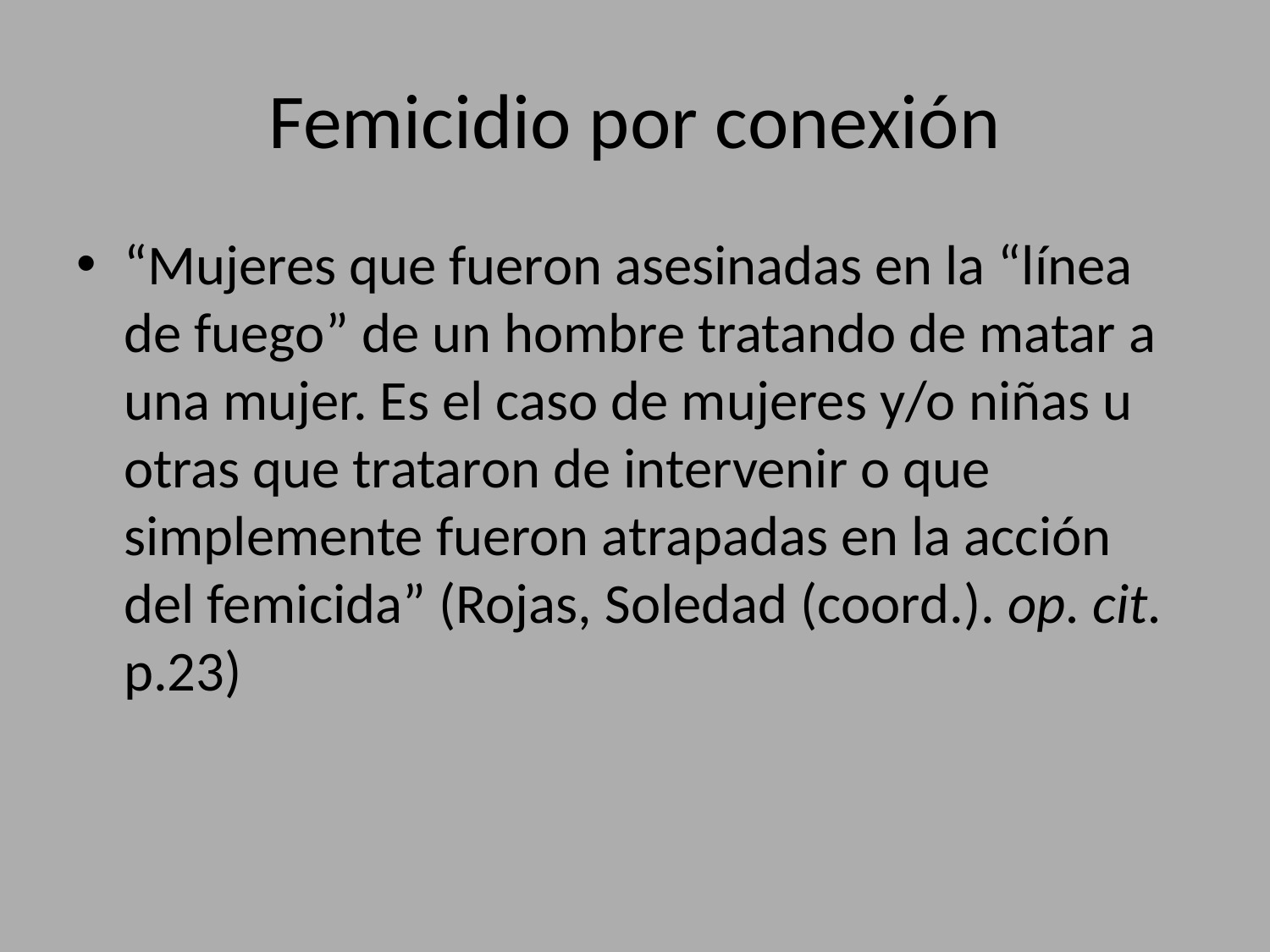

# Femicidio por conexión
“Mujeres que fueron asesinadas en la “línea de fuego” de un hombre tratando de matar a una mujer. Es el caso de mujeres y/o niñas u otras que trataron de intervenir o que simplemente fueron atrapadas en la acción del femicida” (Rojas, Soledad (coord.). op. cit. p.23)